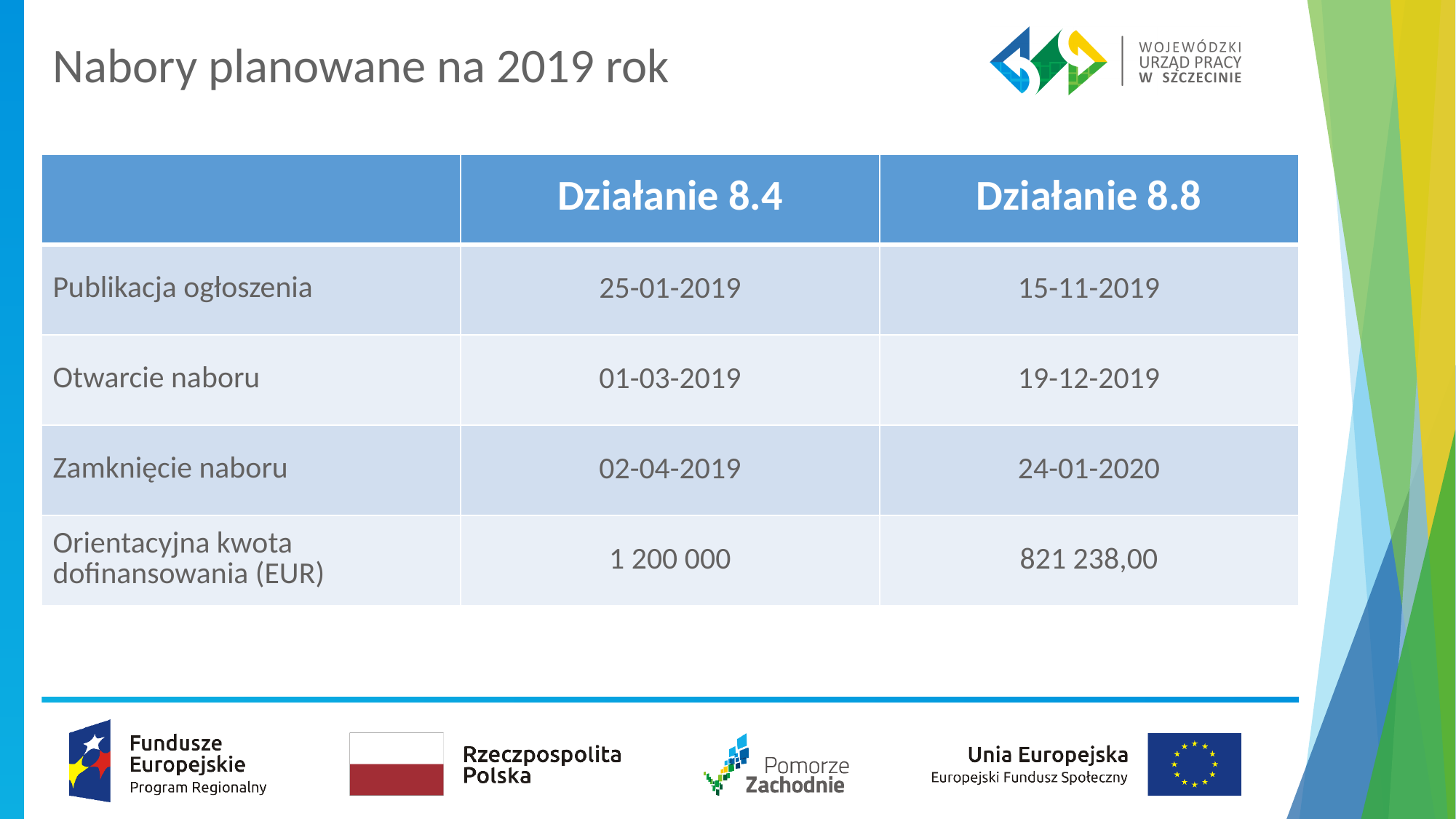

# Nabory planowane na 2019 rok
|  | Działanie 8.4 | Działanie 8.8 |
| --- | --- | --- |
| Publikacja ogłoszenia | 25-01-2019 | 15-11-2019 |
| Otwarcie naboru | 01-03-2019 | 19-12-2019 |
| Zamknięcie naboru | 02-04-2019 | 24-01-2020 |
| Orientacyjna kwota dofinansowania (EUR) | 1 200 000 | 821 238,00 |